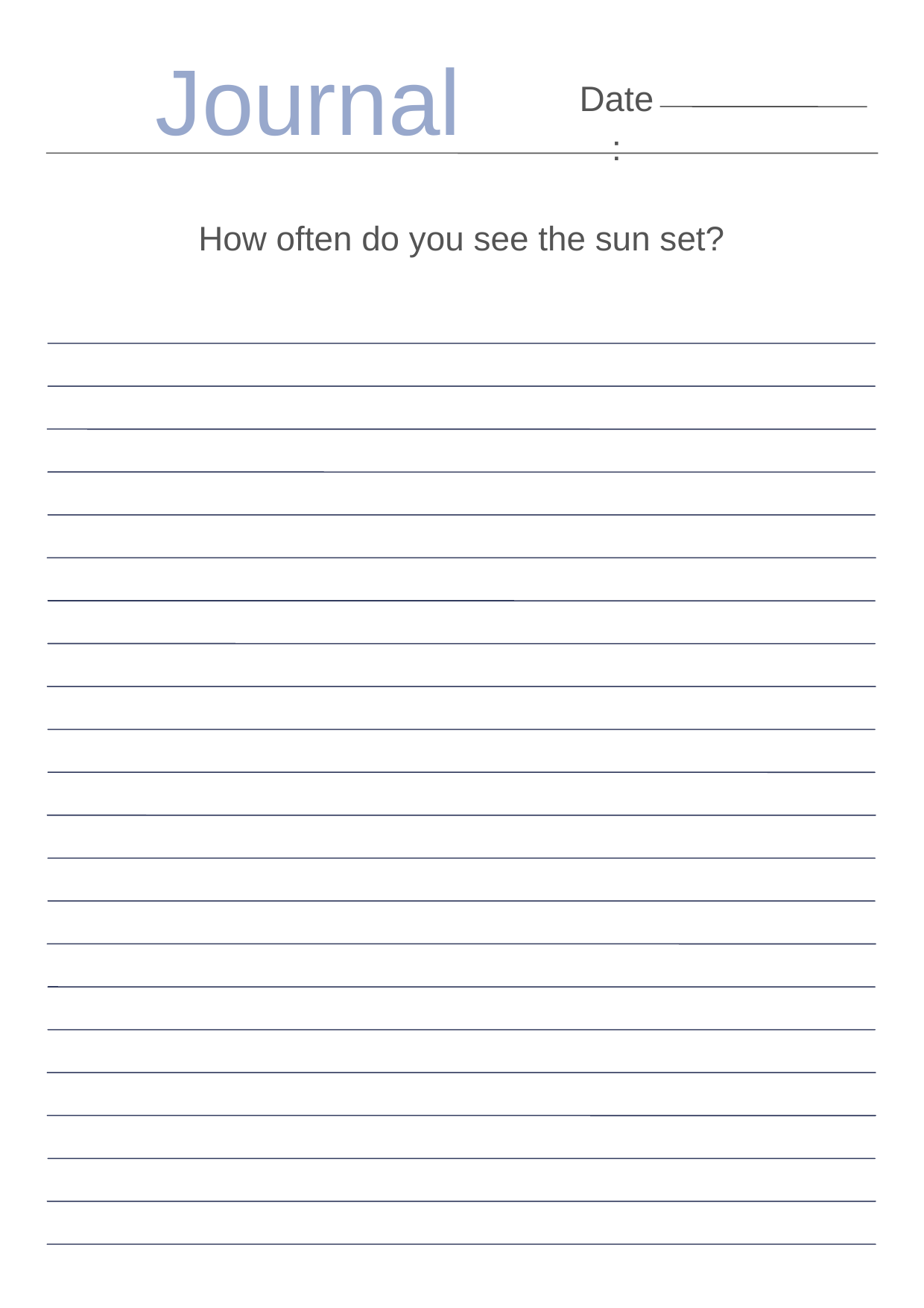

Journal
Date:

How often do you see the sun set?